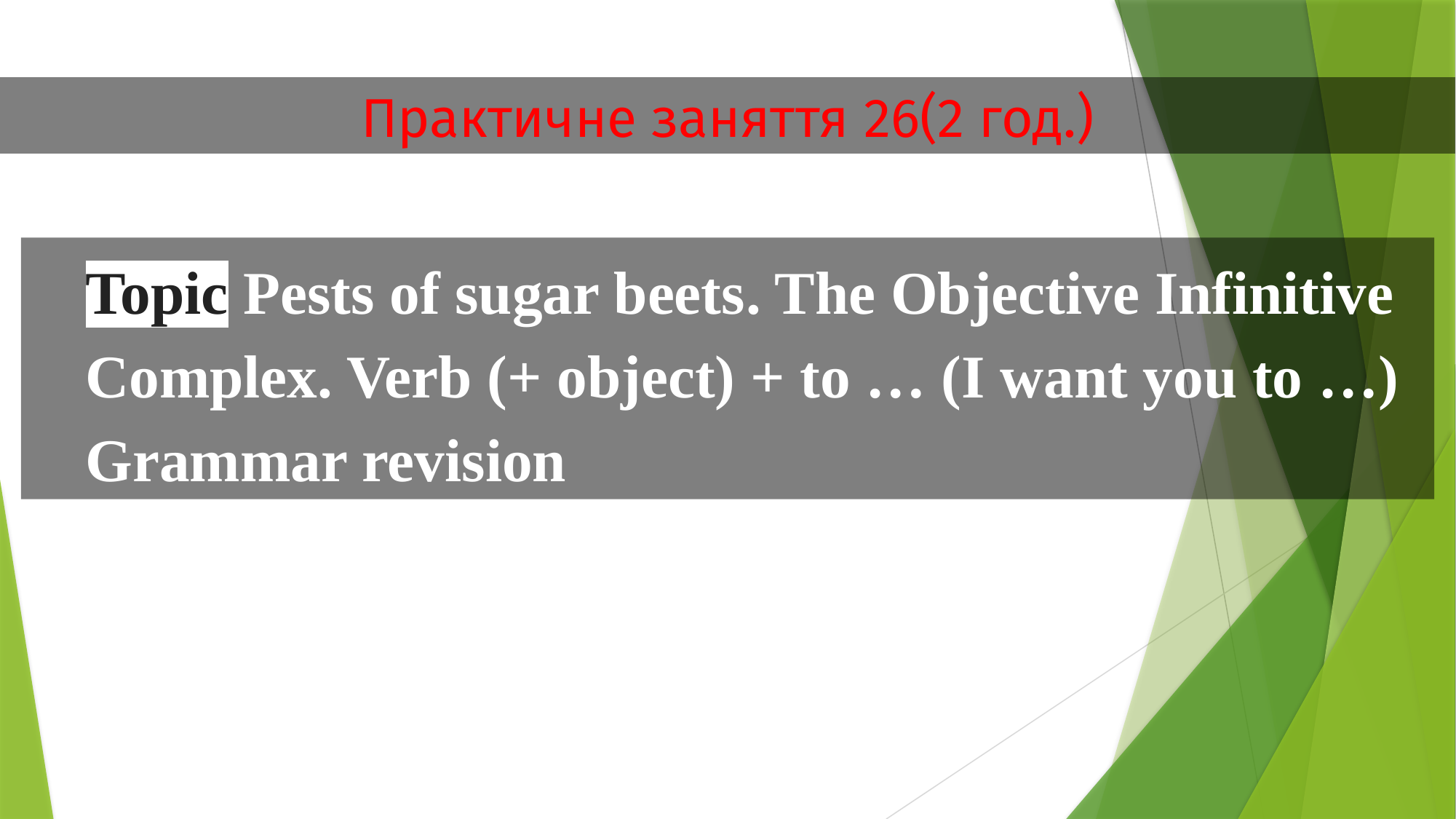

Практичне заняття 26(2 год.)
Topic Pests of sugar beets. The Objective Infinitive Complex. Verb (+ object) + to … (I want you to …) Grammar revision